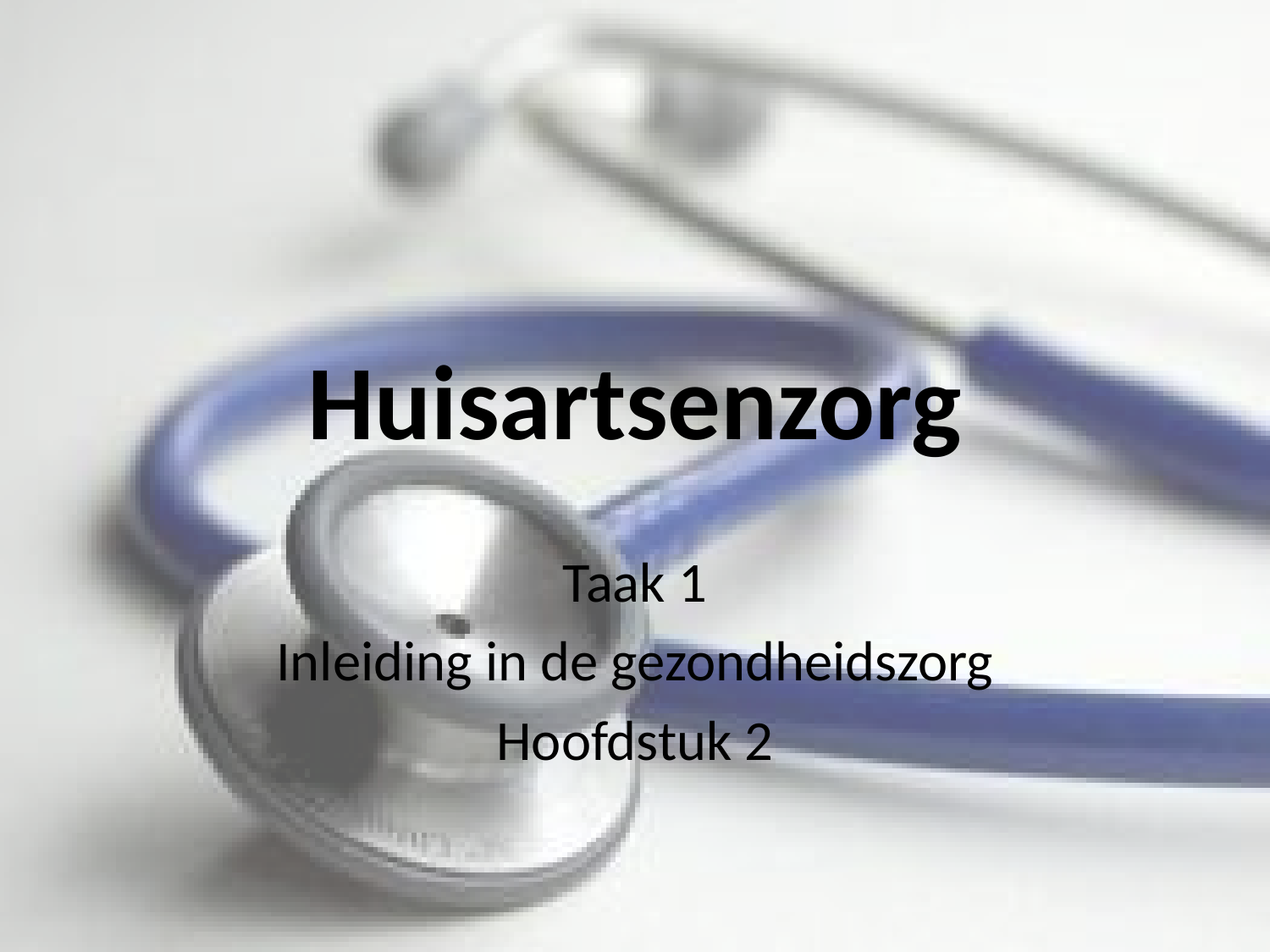

# Huisartsenzorg
Taak 1
Inleiding in de gezondheidszorg
Hoofdstuk 2